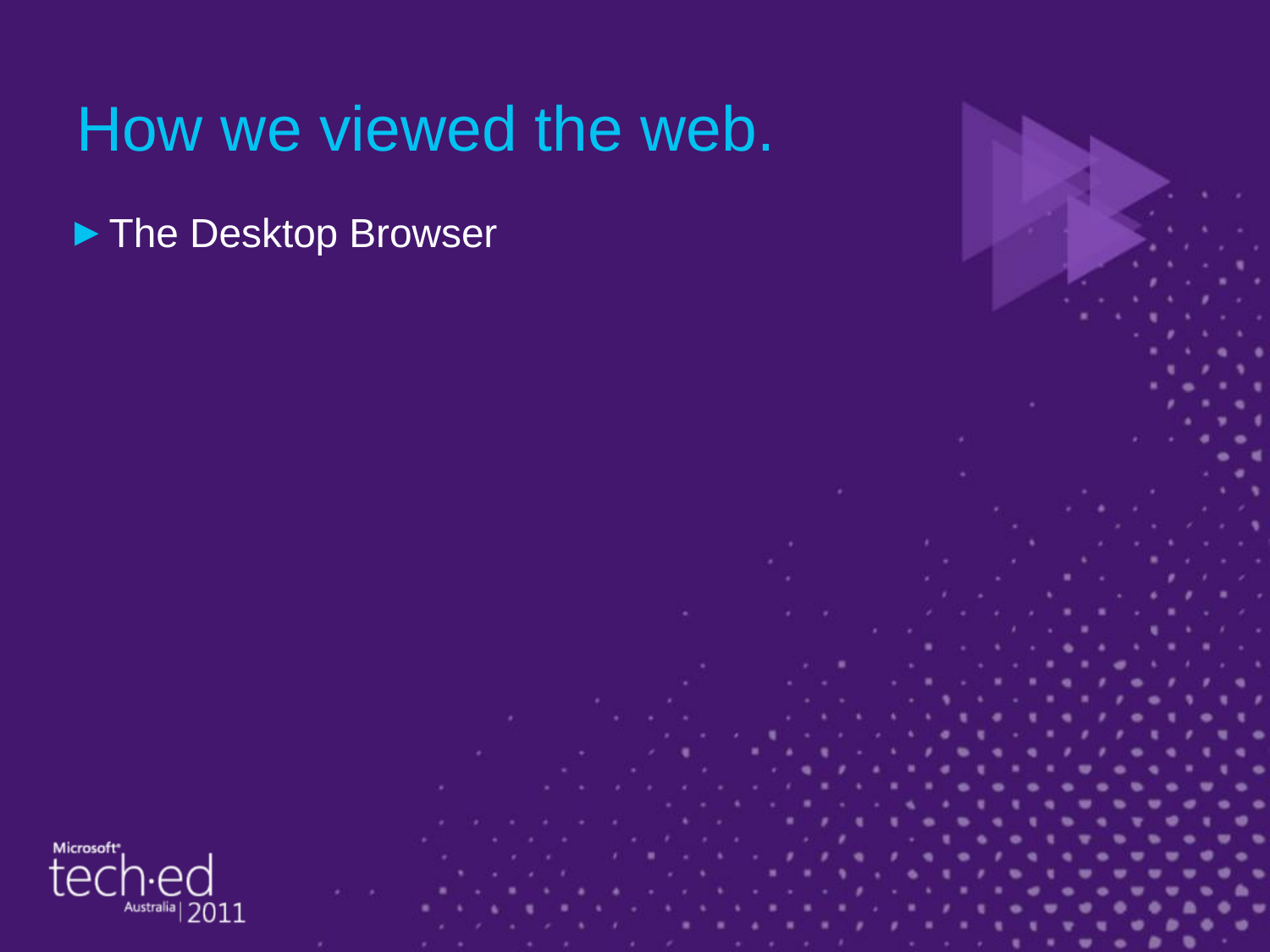

# How we viewed the web.
The Desktop Browser